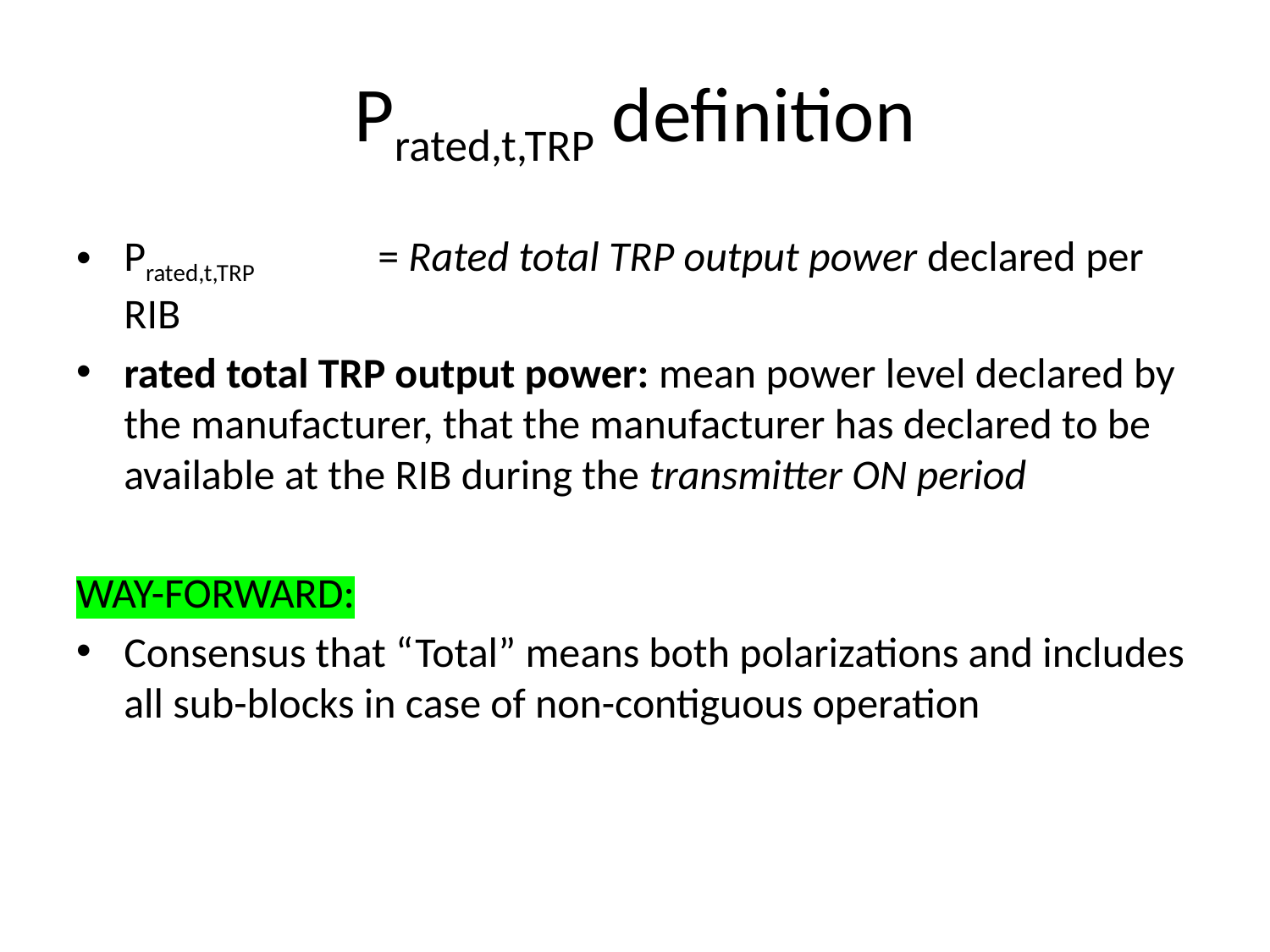

# Prated,t,TRP definition
Prated,t,TRP	= Rated total TRP output power declared per RIB
rated total TRP output power: mean power level declared by the manufacturer, that the manufacturer has declared to be available at the RIB during the transmitter ON period

WAY-FORWARD:
Consensus that “Total” means both polarizations and includes all sub-blocks in case of non-contiguous operation